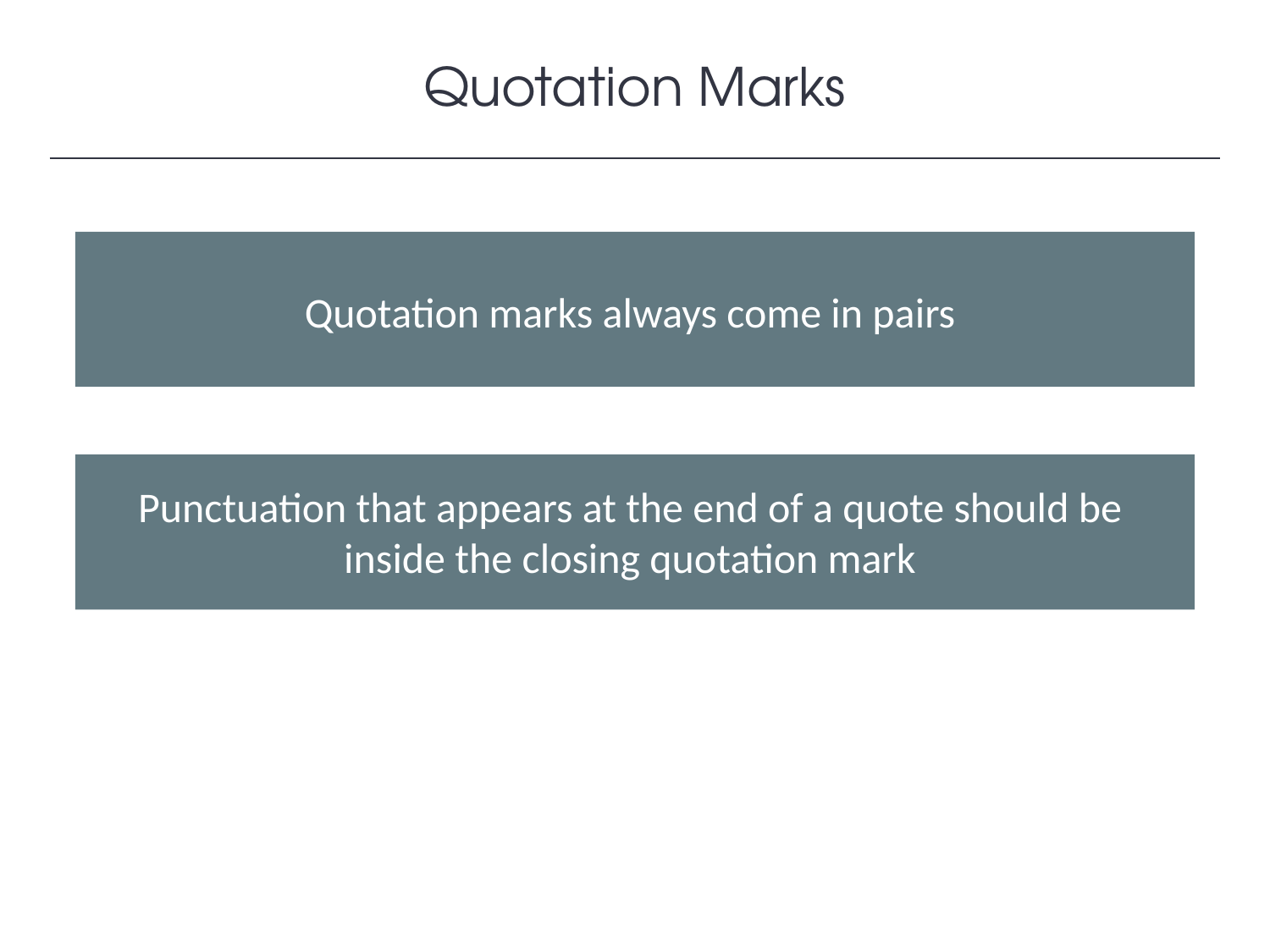

Quotation Marks
HAWKES LEARNING

Quotation marks always come in pairs

Punctuation that appears at the end of a quote should be inside the closing quotation mark